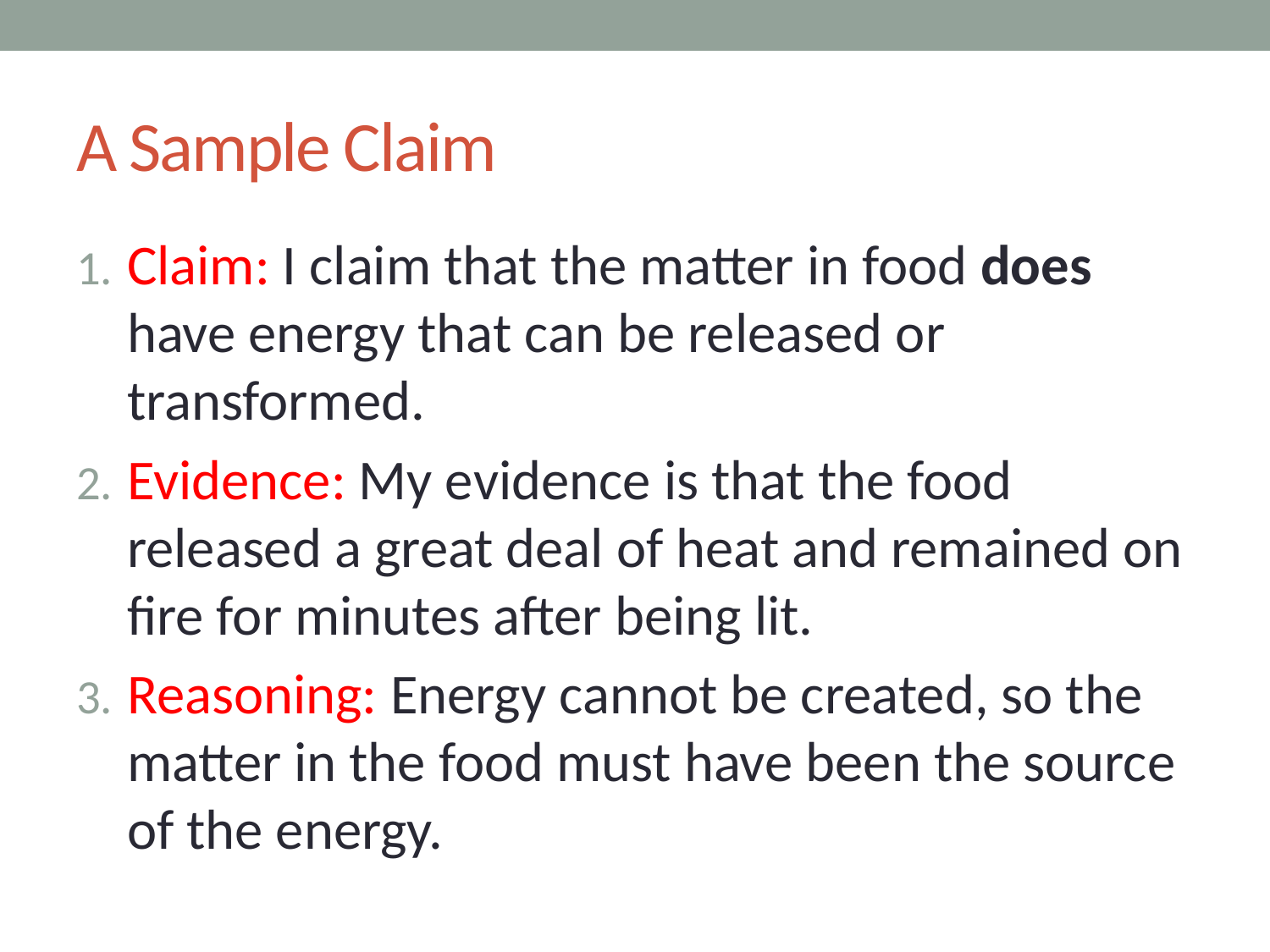

# A Sample Claim
Claim: I claim that the matter in food does have energy that can be released or transformed.
Evidence: My evidence is that the food released a great deal of heat and remained on fire for minutes after being lit.
Reasoning: Energy cannot be created, so the matter in the food must have been the source of the energy.